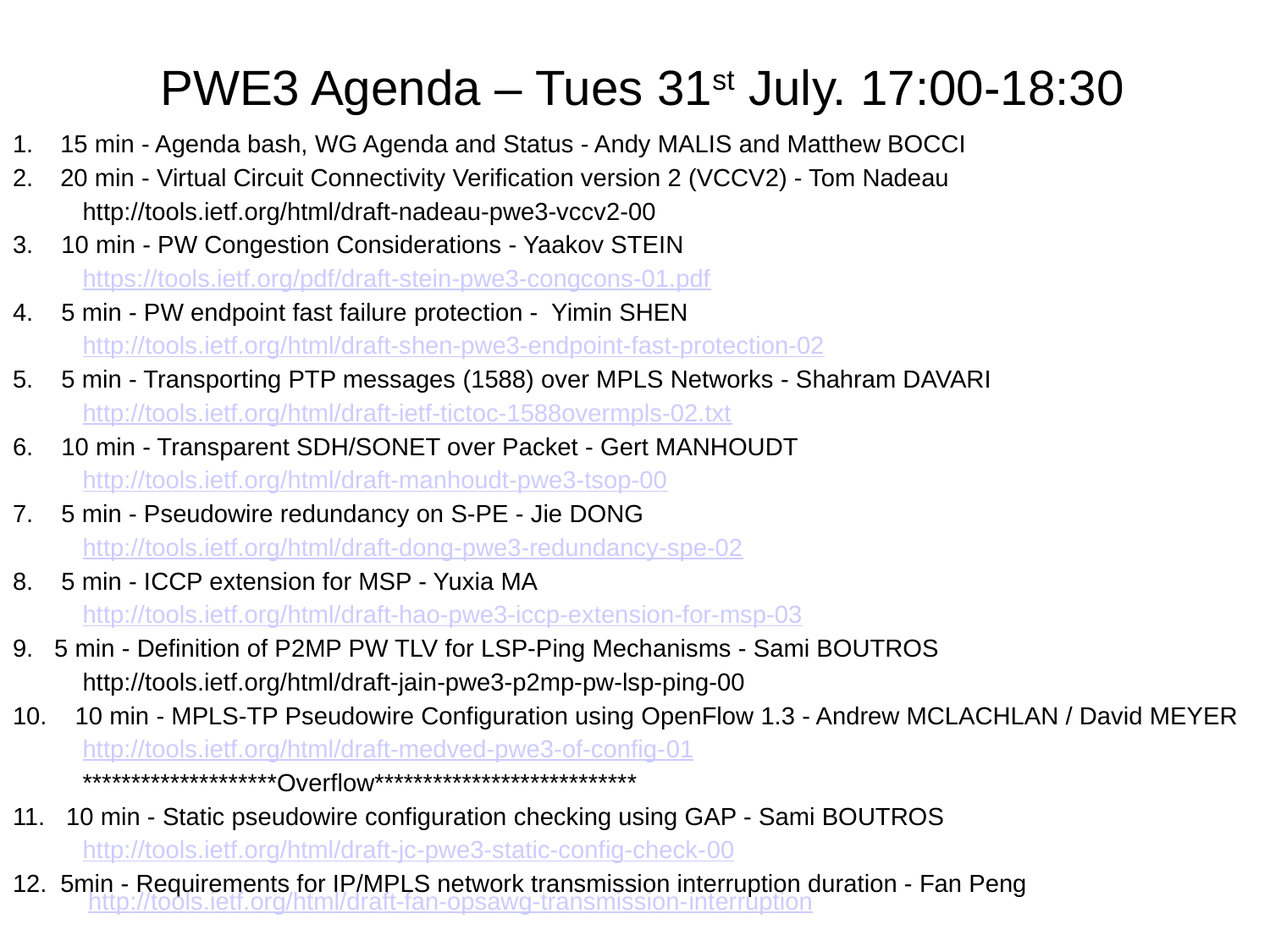

PWE3 Agenda – Tues 31st July. 17:00-18:30
15 min - Agenda bash, WG Agenda and Status - Andy MALIS and Matthew BOCCI
20 min - Virtual Circuit Connectivity Verification version 2 (VCCV2) - Tom Nadeau
          http://tools.ietf.org/html/draft-nadeau-pwe3-vccv2-00
3.    10 min - PW Congestion Considerations - Yaakov STEIN
          https://tools.ietf.org/pdf/draft-stein-pwe3-congcons-01.pdf
4.    5 min - PW endpoint fast failure protection -  Yimin SHEN
          http://tools.ietf.org/html/draft-shen-pwe3-endpoint-fast-protection-02
5.    5 min - Transporting PTP messages (1588) over MPLS Networks - Shahram DAVARI
          http://tools.ietf.org/html/draft-ietf-tictoc-1588overmpls-02.txt
6.    10 min - Transparent SDH/SONET over Packet - Gert MANHOUDT
          http://tools.ietf.org/html/draft-manhoudt-pwe3-tsop-00
7.    5 min - Pseudowire redundancy on S-PE - Jie DONG
          http://tools.ietf.org/html/draft-dong-pwe3-redundancy-spe-02
8.    5 min - ICCP extension for MSP - Yuxia MA
          http://tools.ietf.org/html/draft-hao-pwe3-iccp-extension-for-msp-03
9.   5 min - Definition of P2MP PW TLV for LSP-Ping Mechanisms - Sami BOUTROS
          http://tools.ietf.org/html/draft-jain-pwe3-p2mp-pw-lsp-ping-00
10.    10 min - MPLS-TP Pseudowire Configuration using OpenFlow 1.3 - Andrew MCLACHLAN / David MEYER
          http://tools.ietf.org/html/draft-medved-pwe3-of-config-01
          ********************Overflow***************************
11.   10 min - Static pseudowire configuration checking using GAP - Sami BOUTROS
          http://tools.ietf.org/html/draft-jc-pwe3-static-config-check-00
5min - Requirements for IP/MPLS network transmission interruption duration - Fan Peng
    http://tools.ietf.org/html/draft-fan-opsawg-transmission-interruption